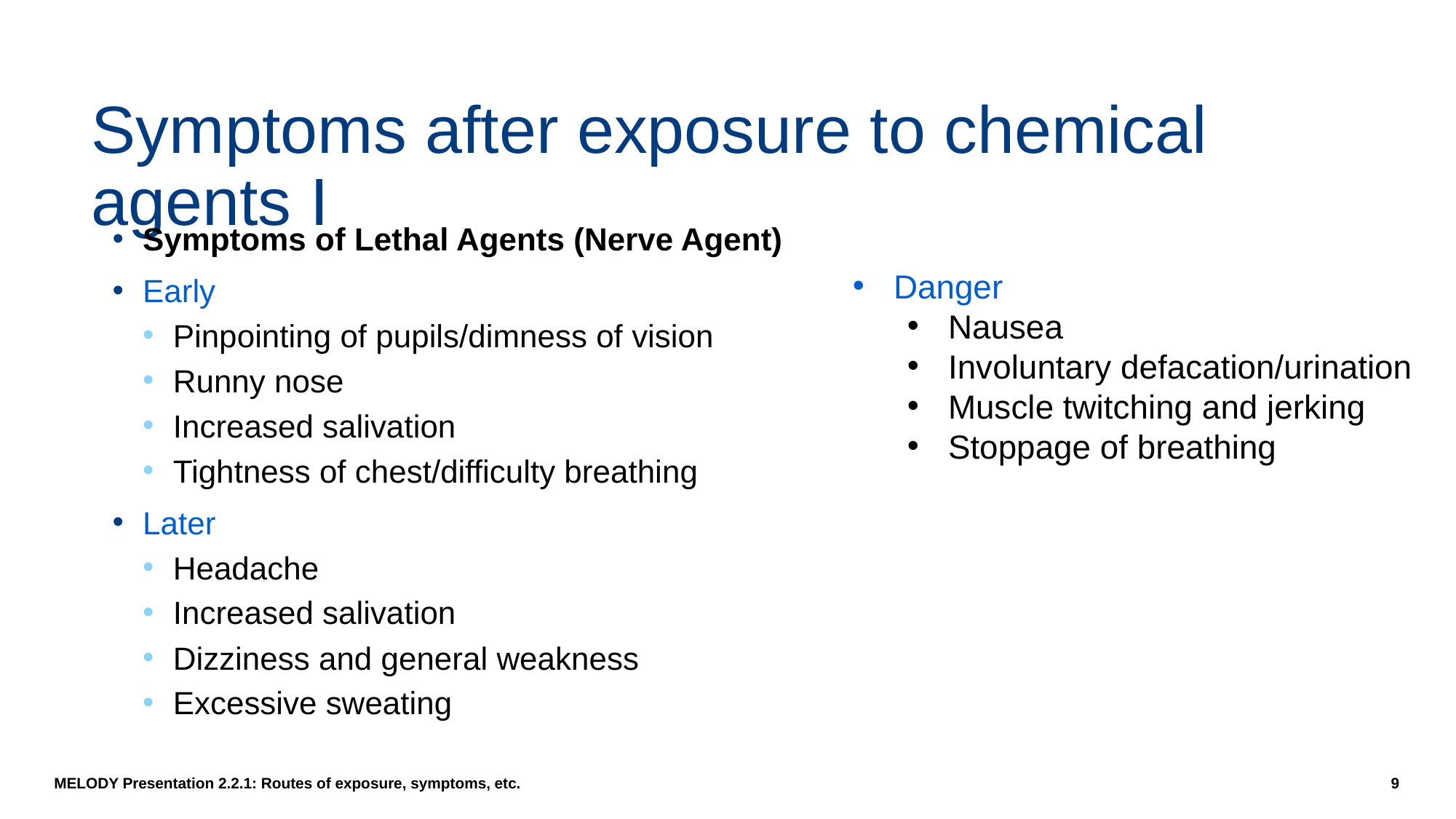

# Symptoms after exposure to chemical agents I
Symptoms of Lethal Agents (Nerve Agent)
Early
Pinpointing of pupils/dimness of vision
Runny nose
Increased salivation
Tightness of chest/difficulty breathing
Later
Headache
Increased salivation
Dizziness and general weakness
Excessive sweating

Danger
Nausea
Involuntary defacation/urination
Muscle twitching and jerking
Stoppage of breathing
MELODY Presentation 2.2.1: Routes of exposure, symptoms, etc.
9